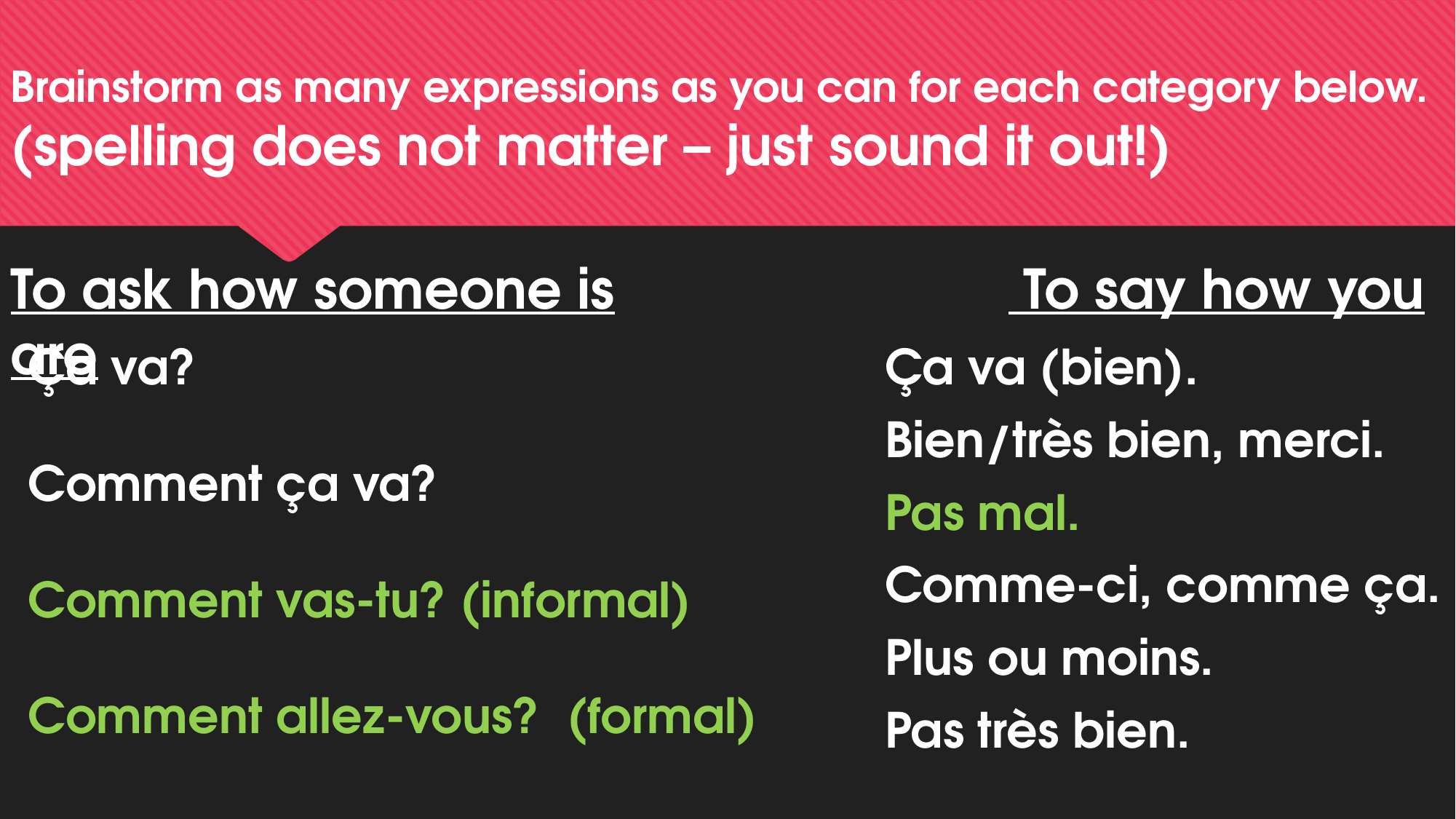

Brainstorm as many expressions as you can for each category below. (spelling does not matter – just sound it out!)

To ask how someone is				  To say how you are

Ça va?

Comment ça va?

Comment vas-tu? (informal)

Comment allez-vous?  (formal)

Ça va (bien).

Bien/très bien, merci.

Pas mal.

Comme-ci, comme ça.

Plus ou moins.

Pas très bien.